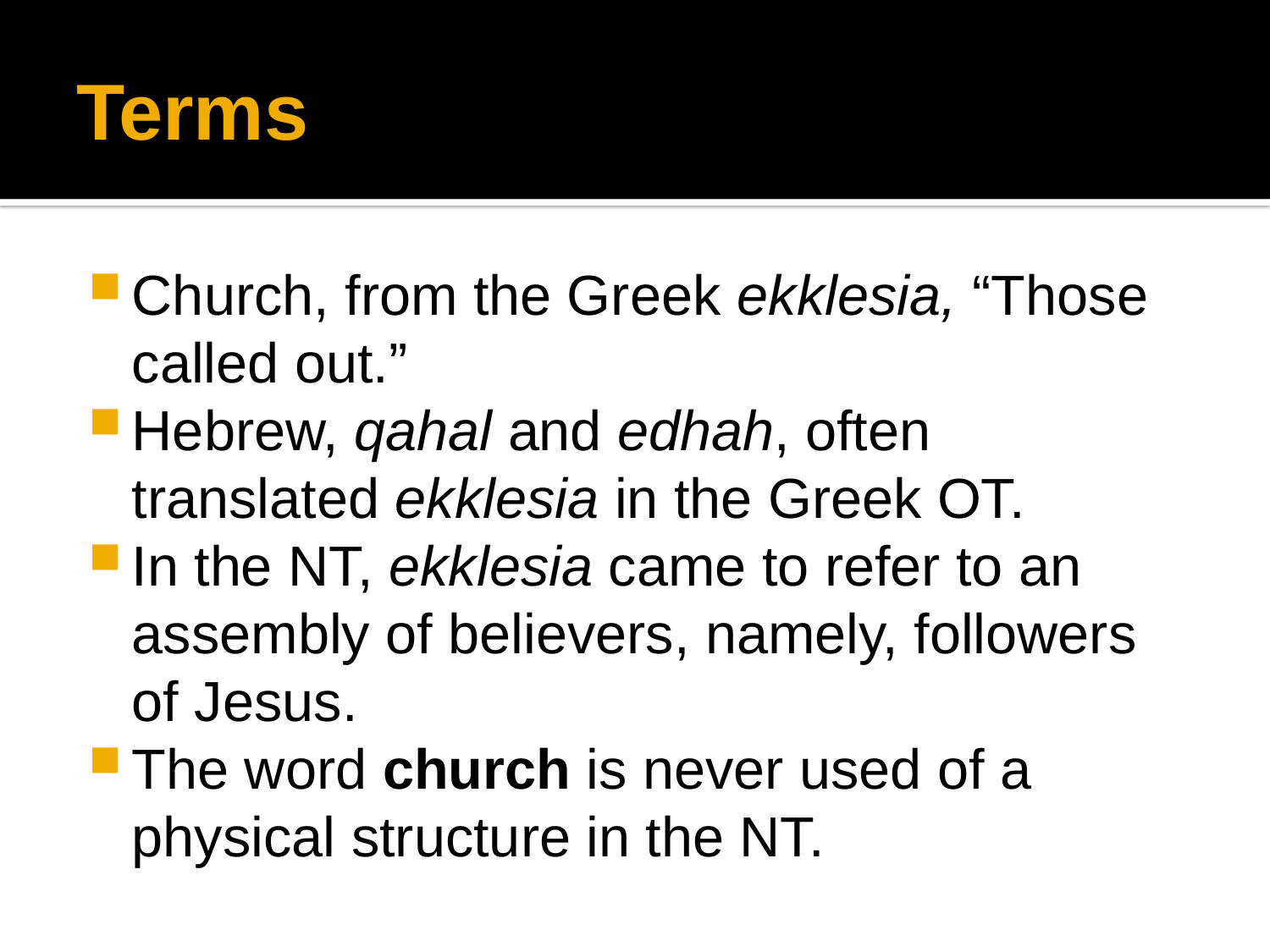

# Terms
Church, from the Greek ekklesia, “Those called out.”
Hebrew, qahal and edhah, often translated ekklesia in the Greek OT.
In the NT, ekklesia came to refer to an assembly of believers, namely, followers of Jesus.
The word church is never used of a physical structure in the NT.